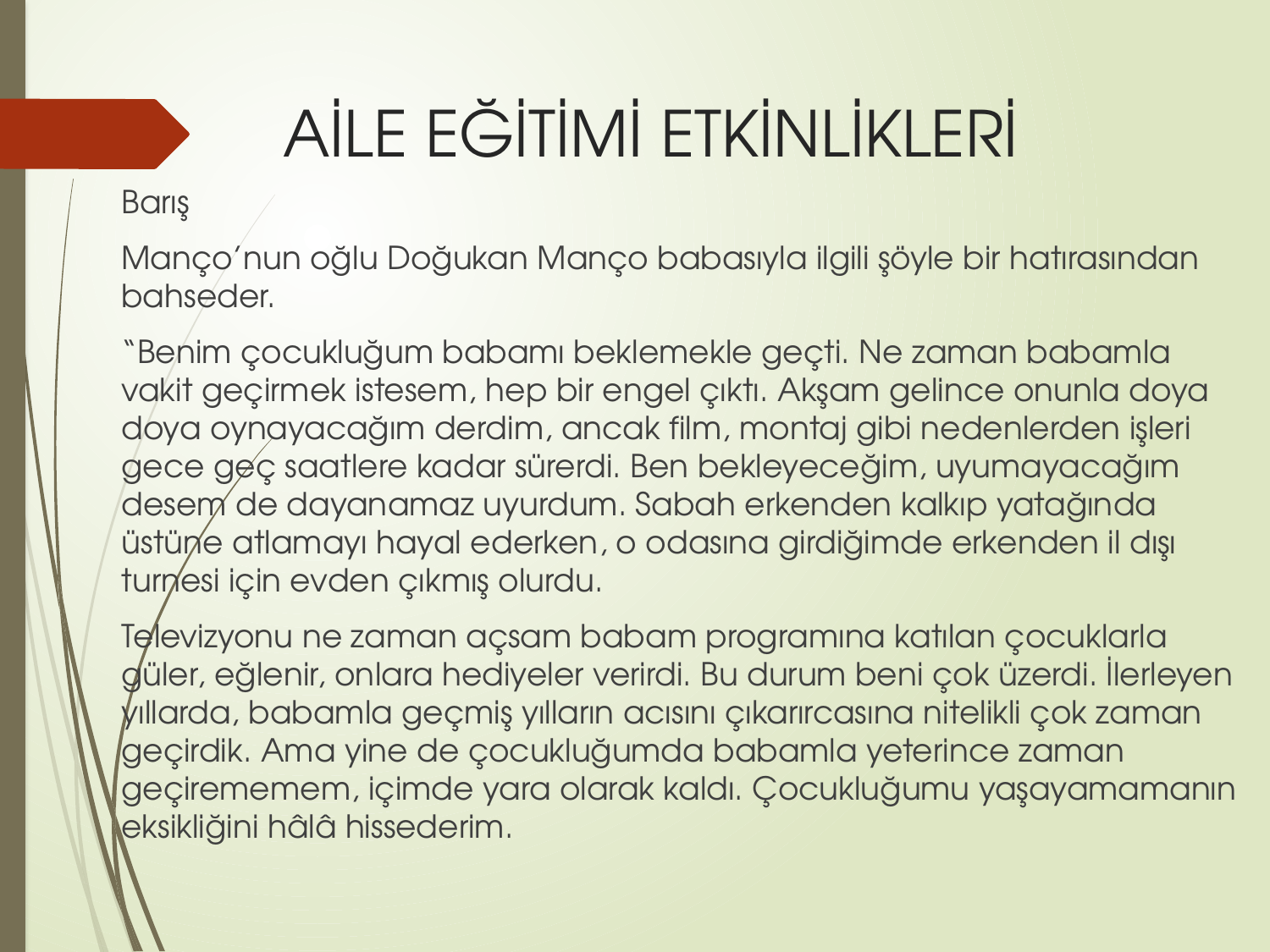

# AİLE EĞİTİMİ ETKİNLİKLERİ
Barış
Manço’nun oğlu Doğukan Manço babasıyla ilgili şöyle bir hatırasından bahseder.
“Benim çocukluğum babamı beklemekle geçti. Ne zaman babamla vakit geçirmek istesem, hep bir engel çıktı. Akşam gelince onunla doya doya oynayacağım derdim, ancak film, montaj gibi nedenlerden işleri gece geç saatlere kadar sürerdi. Ben bekleyeceğim, uyumayacağım desem de dayanamaz uyurdum. Sabah erkenden kalkıp yatağında üstüne atlamayı hayal ederken, o odasına girdiğimde erkenden il dışı turnesi için evden çıkmış olurdu.
Televizyonu ne zaman açsam babam programına katılan çocuklarla güler, eğlenir, onlara hediyeler verirdi. Bu durum beni çok üzerdi. İlerleyen yıllarda, babamla geçmiş yılların acısını çıkarırcasına nitelikli çok zaman geçirdik. Ama yine de çocukluğumda babamla yeterince zaman geçirememem, içimde yara olarak kaldı. Çocukluğumu yaşayamamanın eksikliğini hâlâ hissederim.